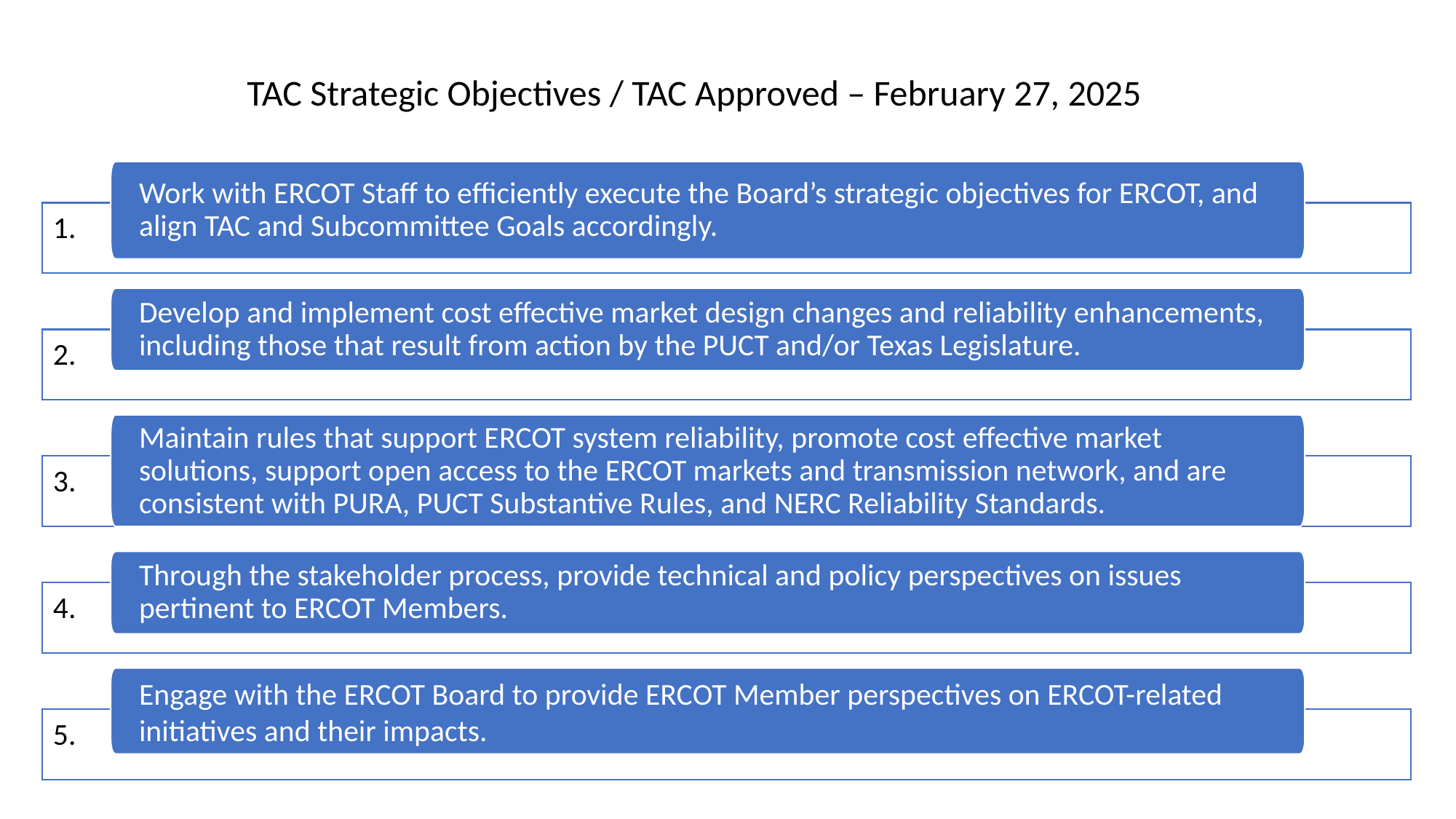

TAC Strategic Objectives / TAC Approved – February 27, 2025

Work with ERCOT Staff to efficiently execute the Board’s strategic objectives for ERCOT, and align TAC and Subcommittee Goals accordingly.
1.
Develop and implement cost effective market design changes and reliability enhancements, including those that result from action by the PUCT and/or Texas Legislature.
2.
Maintain rules that support ERCOT system reliability, promote cost effective market solutions, support open access to the ERCOT markets and transmission network, and are consistent with PURA, PUCT Substantive Rules, and NERC Reliability Standards.
3.
Through the stakeholder process, provide technical and policy perspectives on issues pertinent to ERCOT Members.
4.
Engage with the ERCOT Board to provide ERCOT Member perspectives on ERCOT-related initiatives and their impacts.
5.